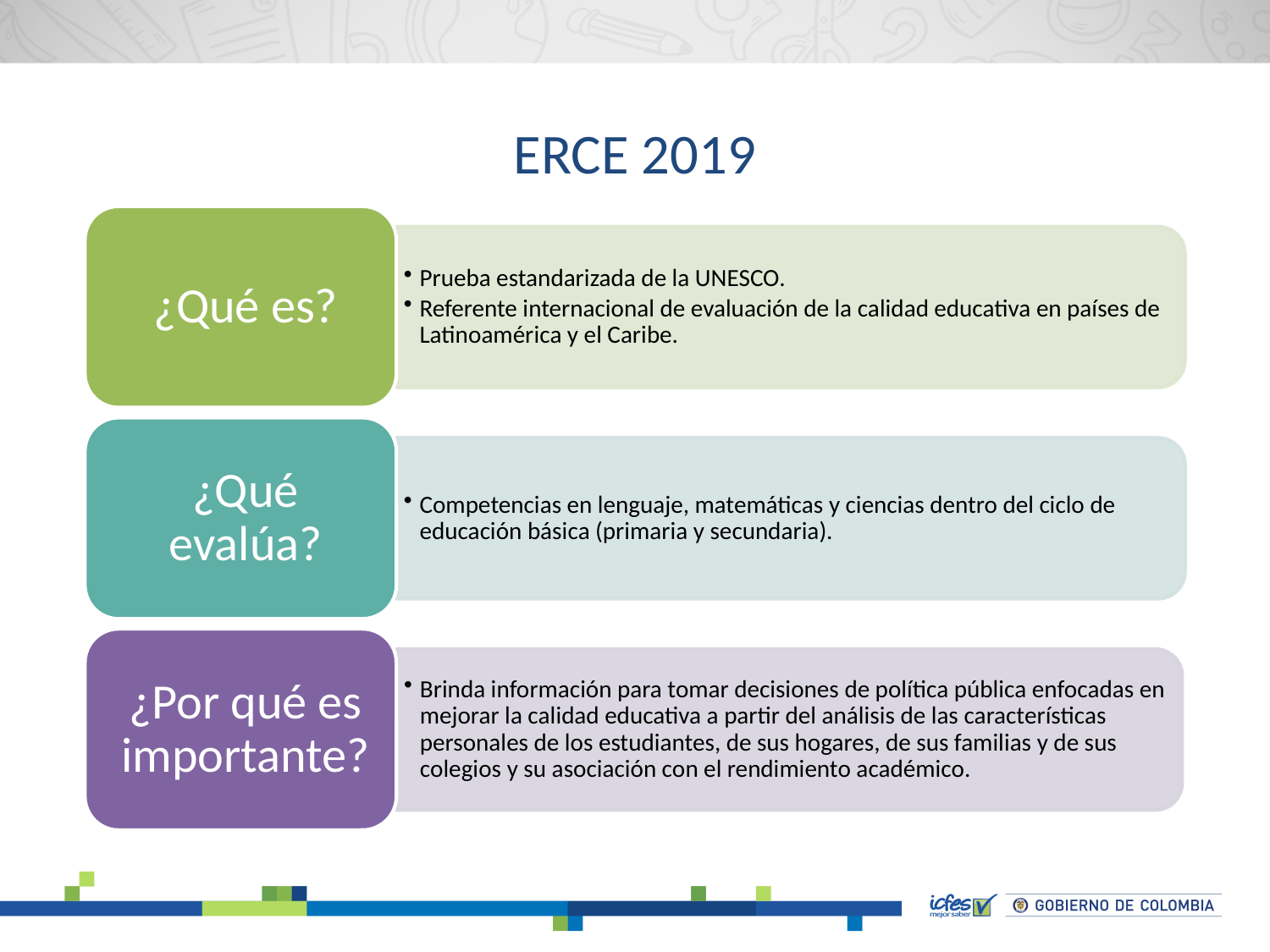

# ERCE 2019
Prueba estandarizada de la UNESCO.
Referente internacional de evaluación de la calidad educativa en países de Latinoamérica y el Caribe.
¿Qué es?
Competencias en lenguaje, matemáticas y ciencias dentro del ciclo de educación básica (primaria y secundaria).
¿Qué evalúa?
Brinda información para tomar decisiones de política pública enfocadas en mejorar la calidad educativa a partir del análisis de las características personales de los estudiantes, de sus hogares, de sus familias y de sus colegios y su asociación con el rendimiento académico.
¿Por qué es importante?